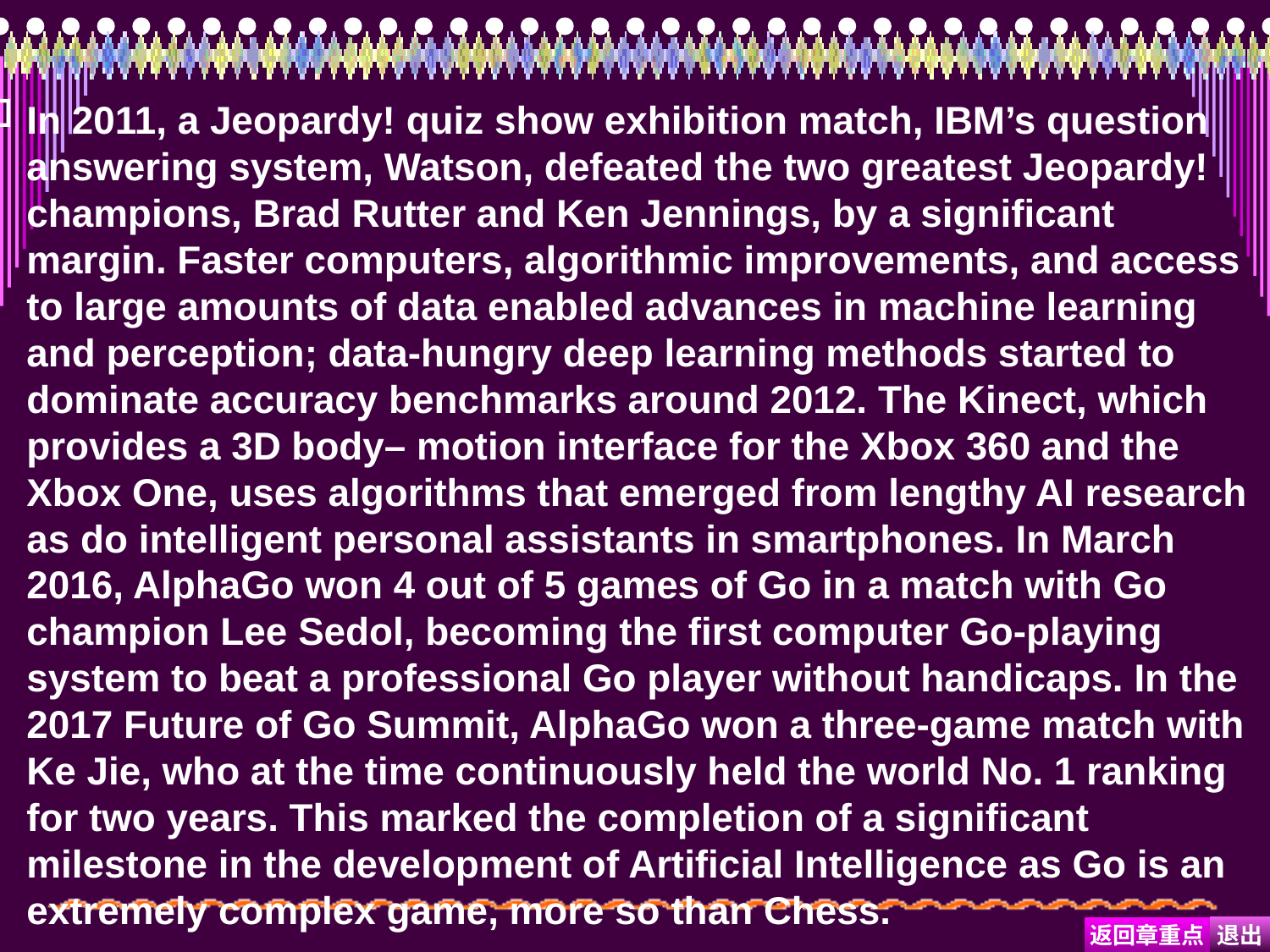

#
In 2011, a Jeopardy! quiz show exhibition match, IBM’s question answering system, Watson, defeated the two greatest Jeopardy! champions, Brad Rutter and Ken Jennings, by a significant margin. Faster computers, algorithmic improvements, and access to large amounts of data enabled advances in machine learning and perception; data-hungry deep learning methods started to dominate accuracy benchmarks around 2012. The Kinect, which provides a 3D body– motion interface for the Xbox 360 and the Xbox One, uses algorithms that emerged from lengthy AI research as do intelligent personal assistants in smartphones. In March 2016, AlphaGo won 4 out of 5 games of Go in a match with Go champion Lee Sedol, becoming the first computer Go-playing system to beat a professional Go player without handicaps. In the 2017 Future of Go Summit, AlphaGo won a three-game match with Ke Jie, who at the time continuously held the world No. 1 ranking for two years. This marked the completion of a significant milestone in the development of Artificial Intelligence as Go is an extremely complex game, more so than Chess.